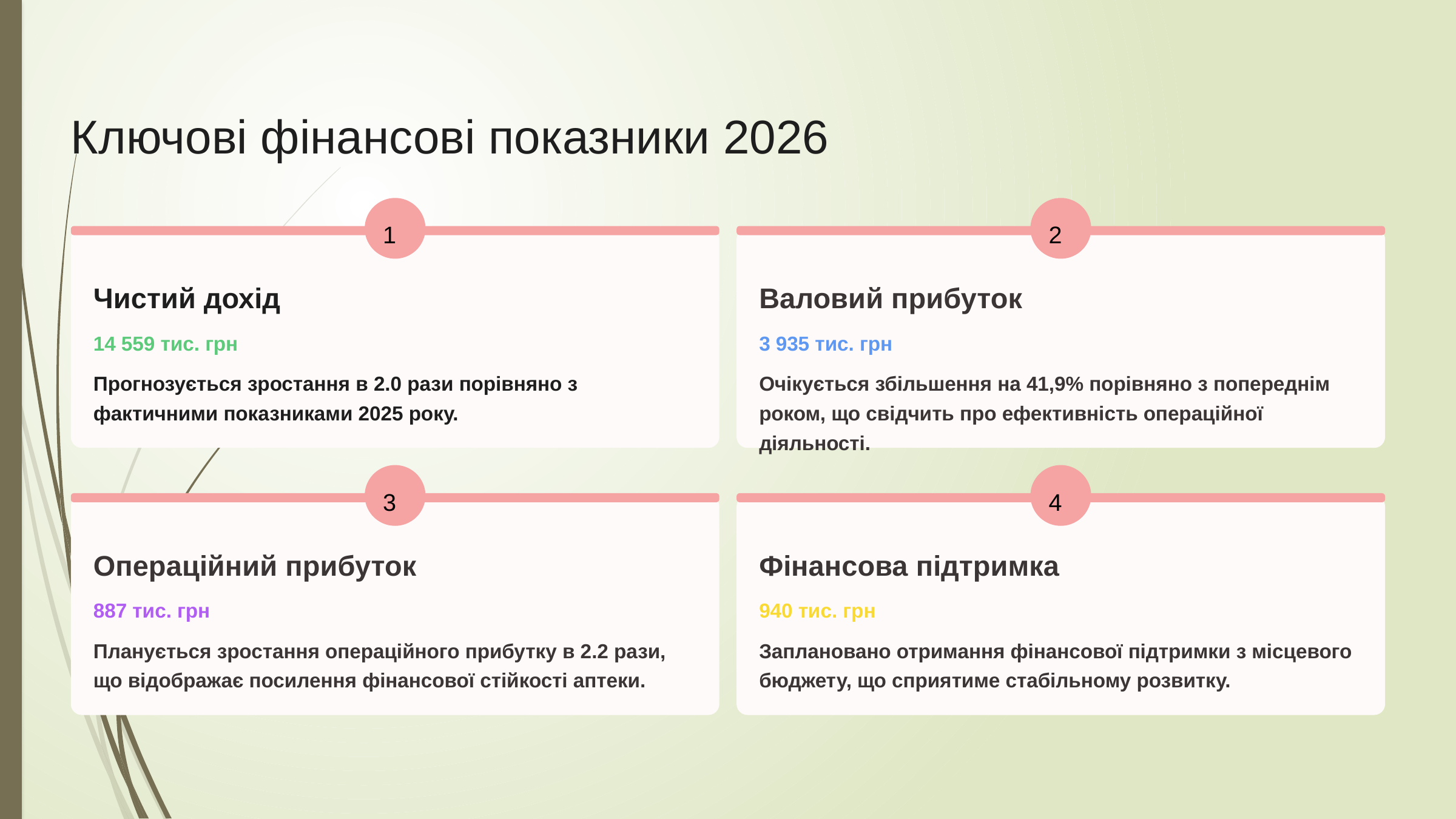

Ключові фінансові показники 2026

1
2

Чистий дохід
Валовий прибуток
14 559 тис. грн
3 935 тис. грн
Прогнозується зростання в 2.0 рази порівняно з фактичними показниками 2025 року.
Очікується збільшення на 41,9% порівняно з попереднім роком, що свідчить про ефективність операційної діяльності.

3
4

Операційний прибуток
Фінансова підтримка
887 тис. грн
940 тис. грн
Планується зростання операційного прибутку в 2.2 рази, що відображає посилення фінансової стійкості аптеки.
Заплановано отримання фінансової підтримки з місцевого бюджету, що сприятиме стабільному розвитку.